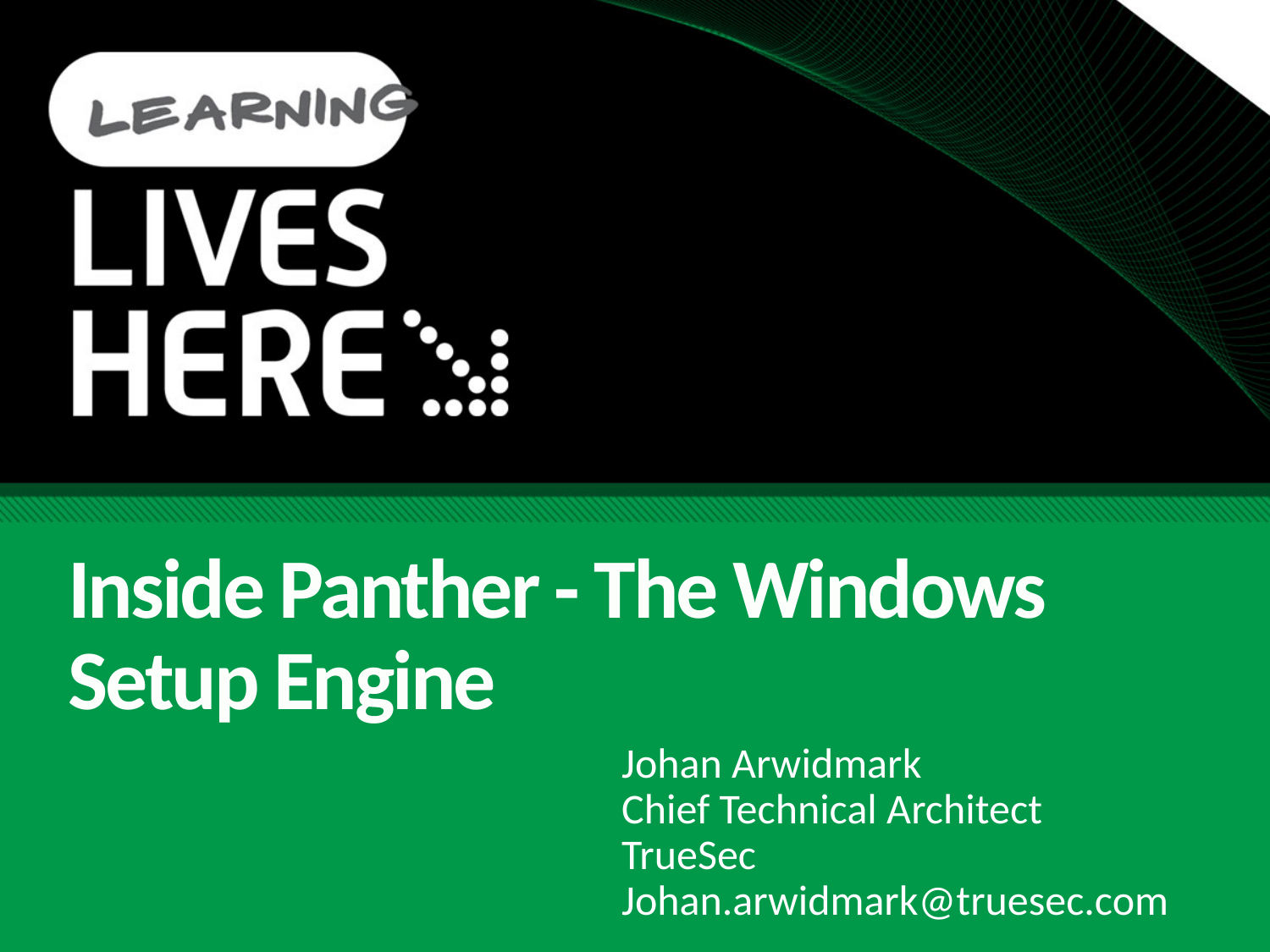

# Inside Panther - The Windows Setup Engine
Johan Arwidmark
Chief Technical Architect
TrueSec
Johan.arwidmark@truesec.com